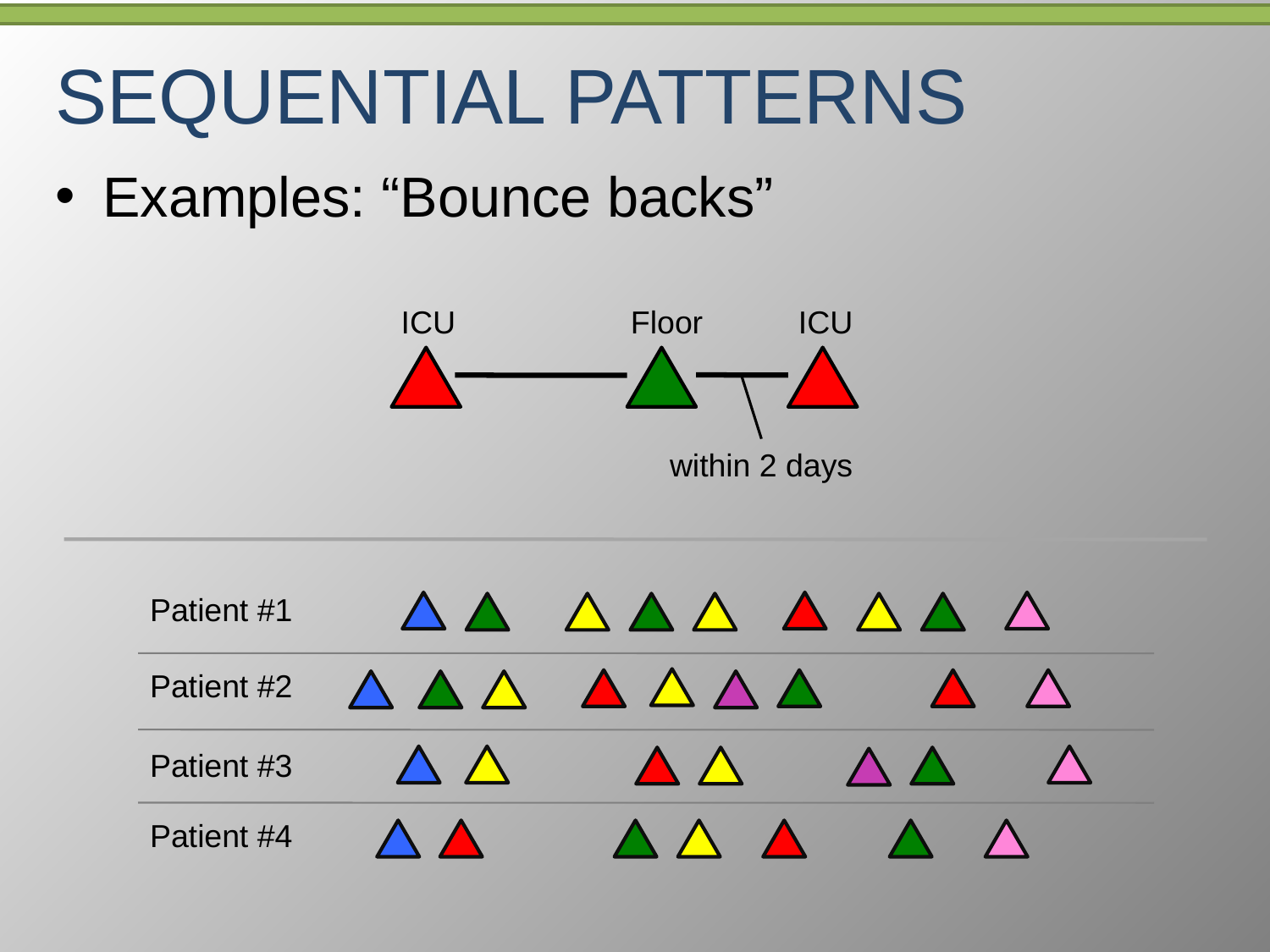

# Sequential patterns
Examples: “Bounce backs”
ICU
Floor
ICU

within 2 days

Patient #1
Patient #2
Patient #3
Patient #4